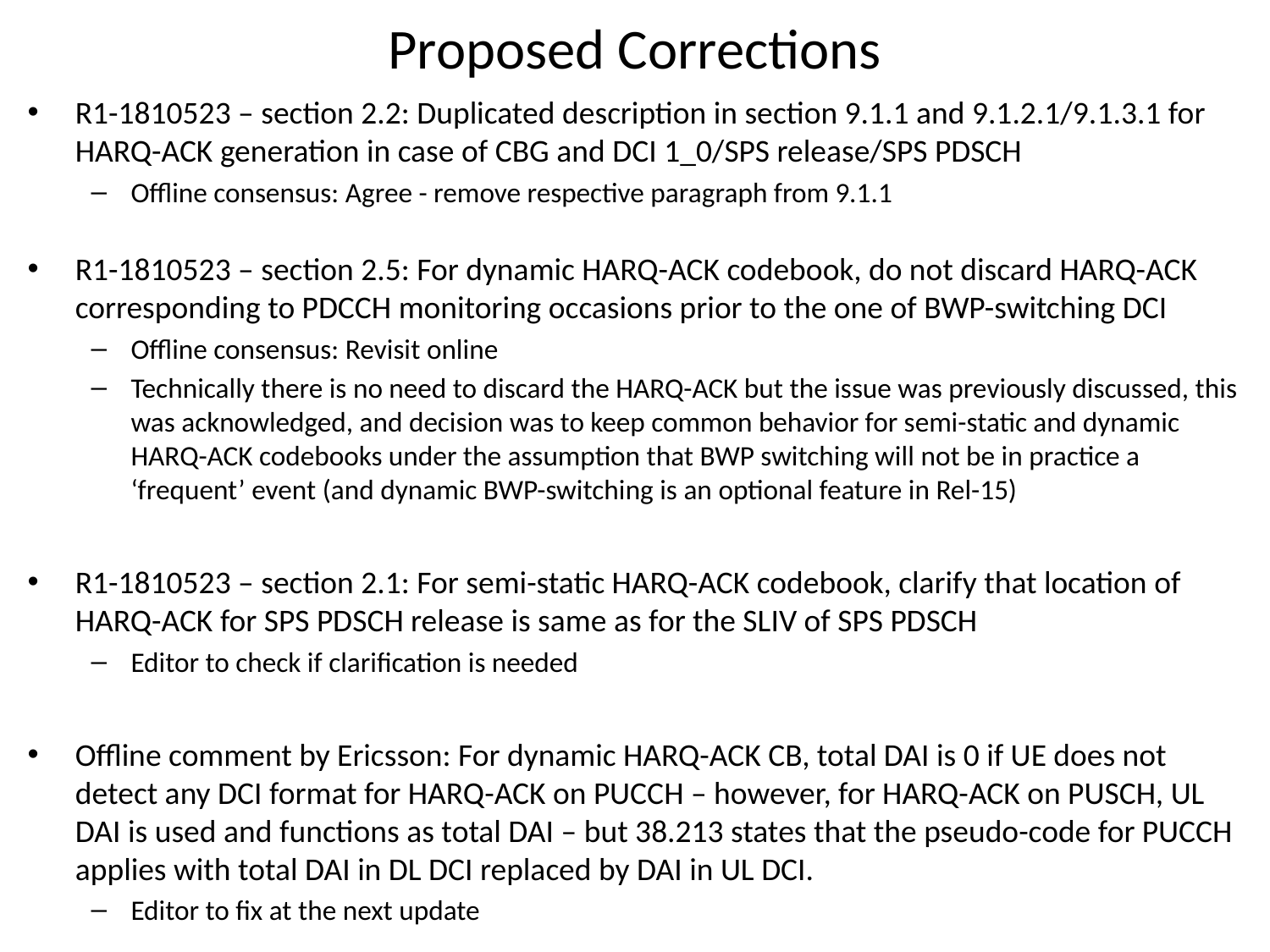

# Proposed Corrections
R1-1810523 – section 2.2: Duplicated description in section 9.1.1 and 9.1.2.1/9.1.3.1 for HARQ-ACK generation in case of CBG and DCI 1_0/SPS release/SPS PDSCH
Offline consensus: Agree - remove respective paragraph from 9.1.1

R1-1810523 – section 2.5: For dynamic HARQ-ACK codebook, do not discard HARQ-ACK corresponding to PDCCH monitoring occasions prior to the one of BWP-switching DCI
Offline consensus: Revisit online
Technically there is no need to discard the HARQ-ACK but the issue was previously discussed, this was acknowledged, and decision was to keep common behavior for semi-static and dynamic HARQ-ACK codebooks under the assumption that BWP switching will not be in practice a ‘frequent’ event (and dynamic BWP-switching is an optional feature in Rel-15)

R1-1810523 – section 2.1: For semi-static HARQ-ACK codebook, clarify that location of HARQ-ACK for SPS PDSCH release is same as for the SLIV of SPS PDSCH
Editor to check if clarification is needed

Offline comment by Ericsson: For dynamic HARQ-ACK CB, total DAI is 0 if UE does not detect any DCI format for HARQ-ACK on PUCCH – however, for HARQ-ACK on PUSCH, UL DAI is used and functions as total DAI – but 38.213 states that the pseudo-code for PUCCH applies with total DAI in DL DCI replaced by DAI in UL DCI.
Editor to fix at the next update